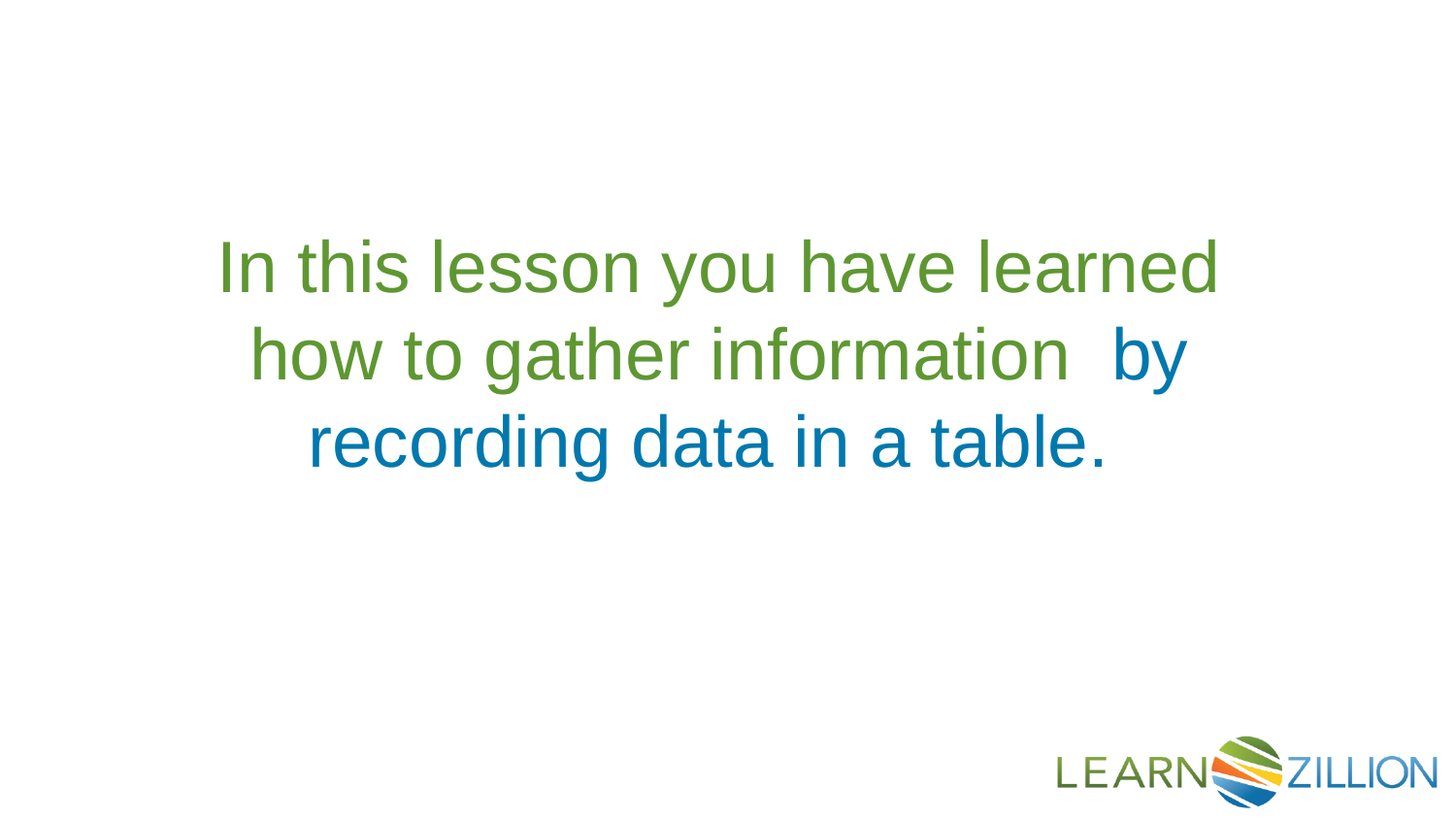

In this lesson you have learned how to gather information  by recording data in a table.